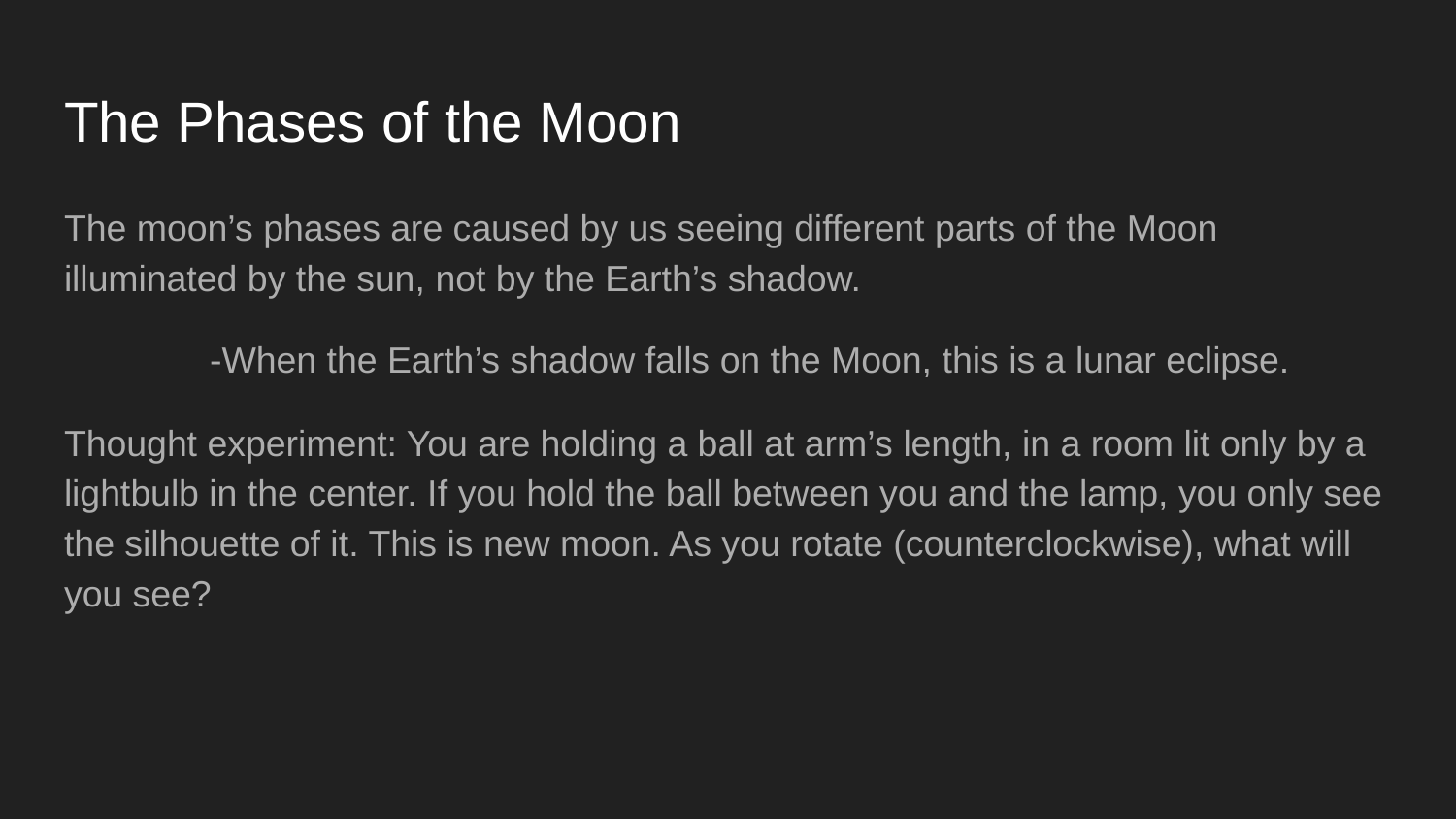

# The Phases of the Moon
The moon’s phases are caused by us seeing different parts of the Moon illuminated by the sun, not by the Earth’s shadow.
	-When the Earth’s shadow falls on the Moon, this is a lunar eclipse.
Thought experiment: You are holding a ball at arm’s length, in a room lit only by a lightbulb in the center. If you hold the ball between you and the lamp, you only see the silhouette of it. This is new moon. As you rotate (counterclockwise), what will you see?